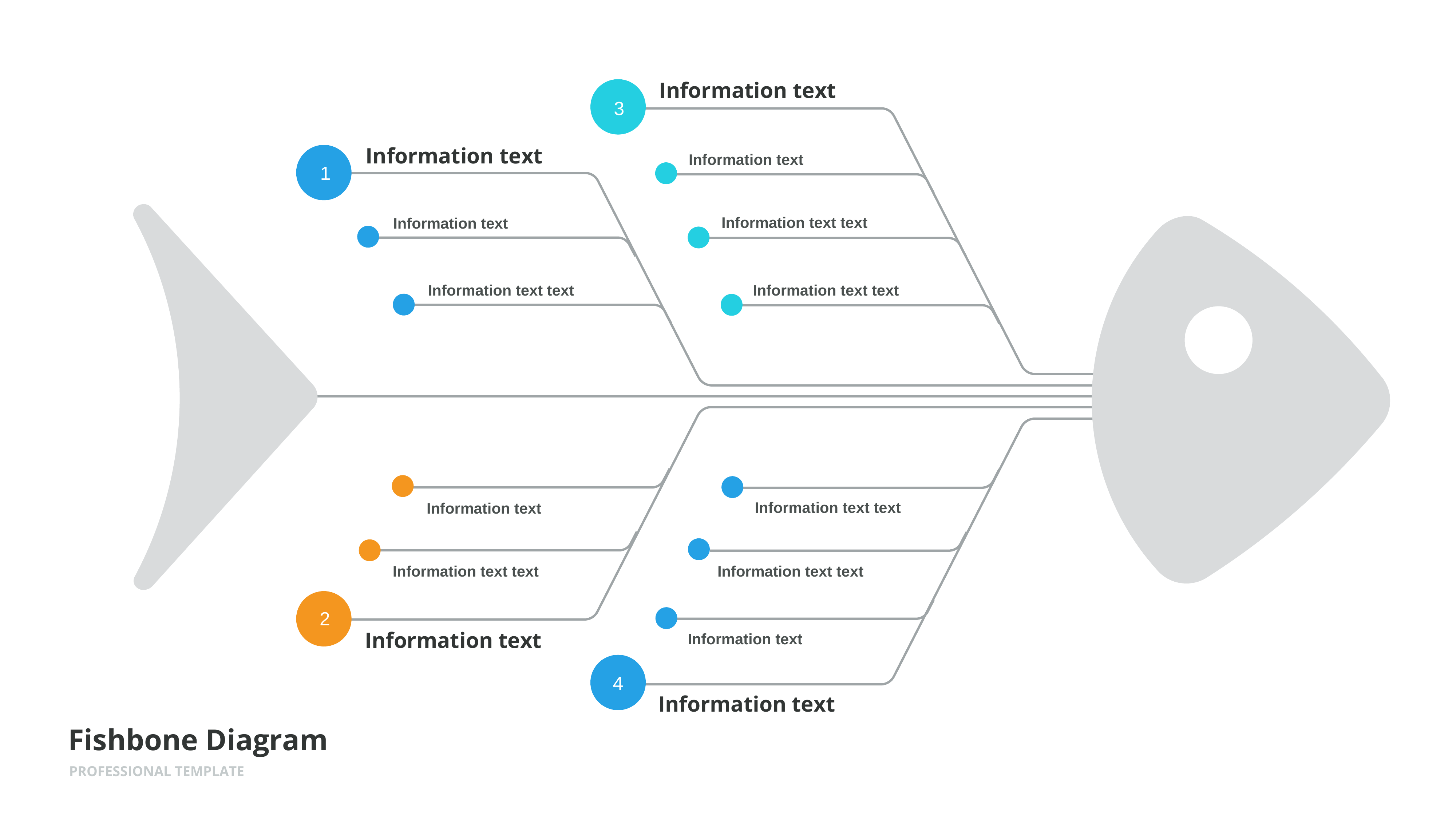

Information text

Information text
Information text

Information text text
Information text

Information text text
Information text text

Information text text
Information text

Information text text
Information text text

Information text
Information text
Information text

3

1

2

4